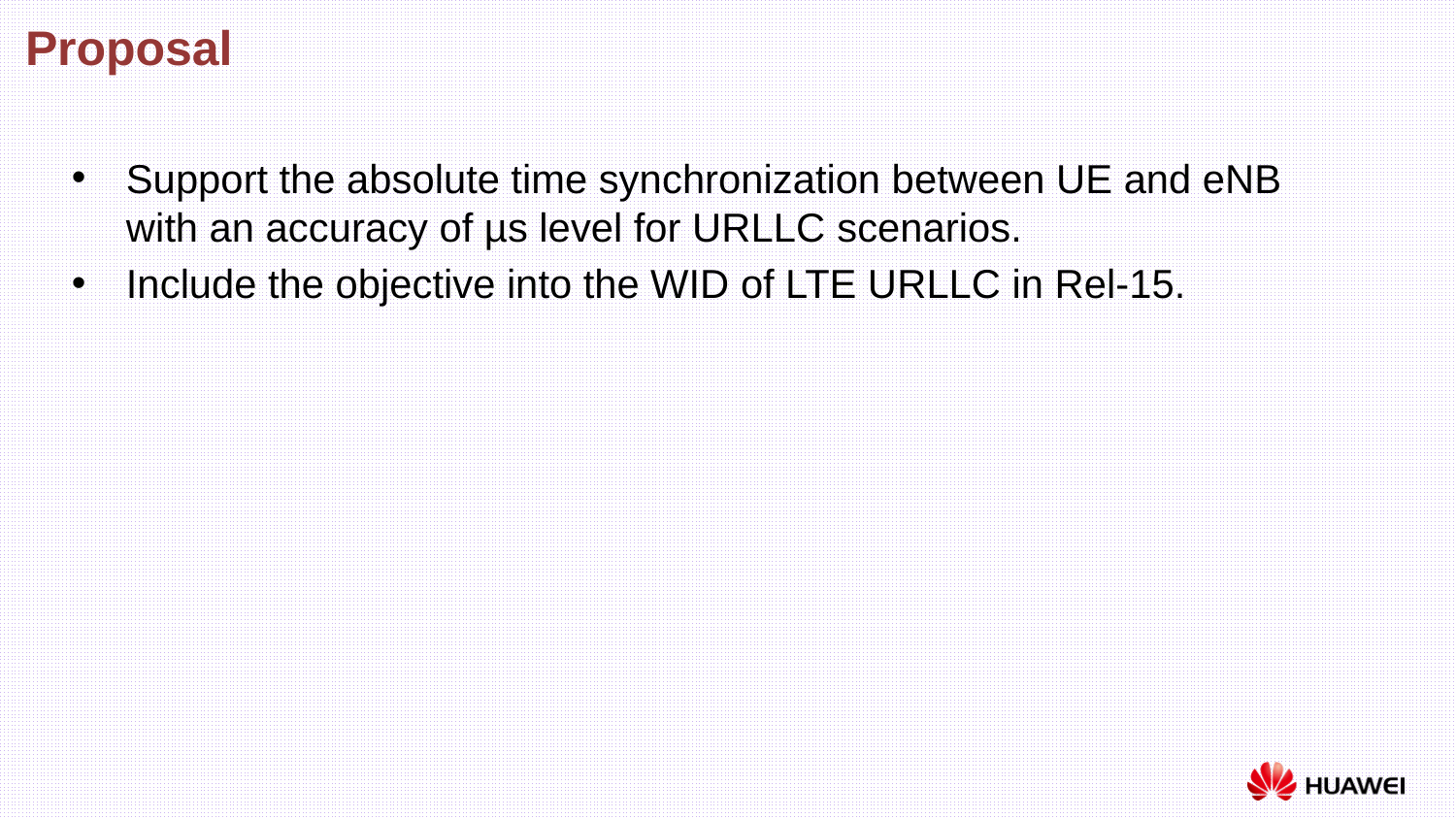

Proposal

Support the absolute time synchronization between UE and eNB with an accuracy of µs level for URLLC scenarios.
Include the objective into the WID of LTE URLLC in Rel-15.